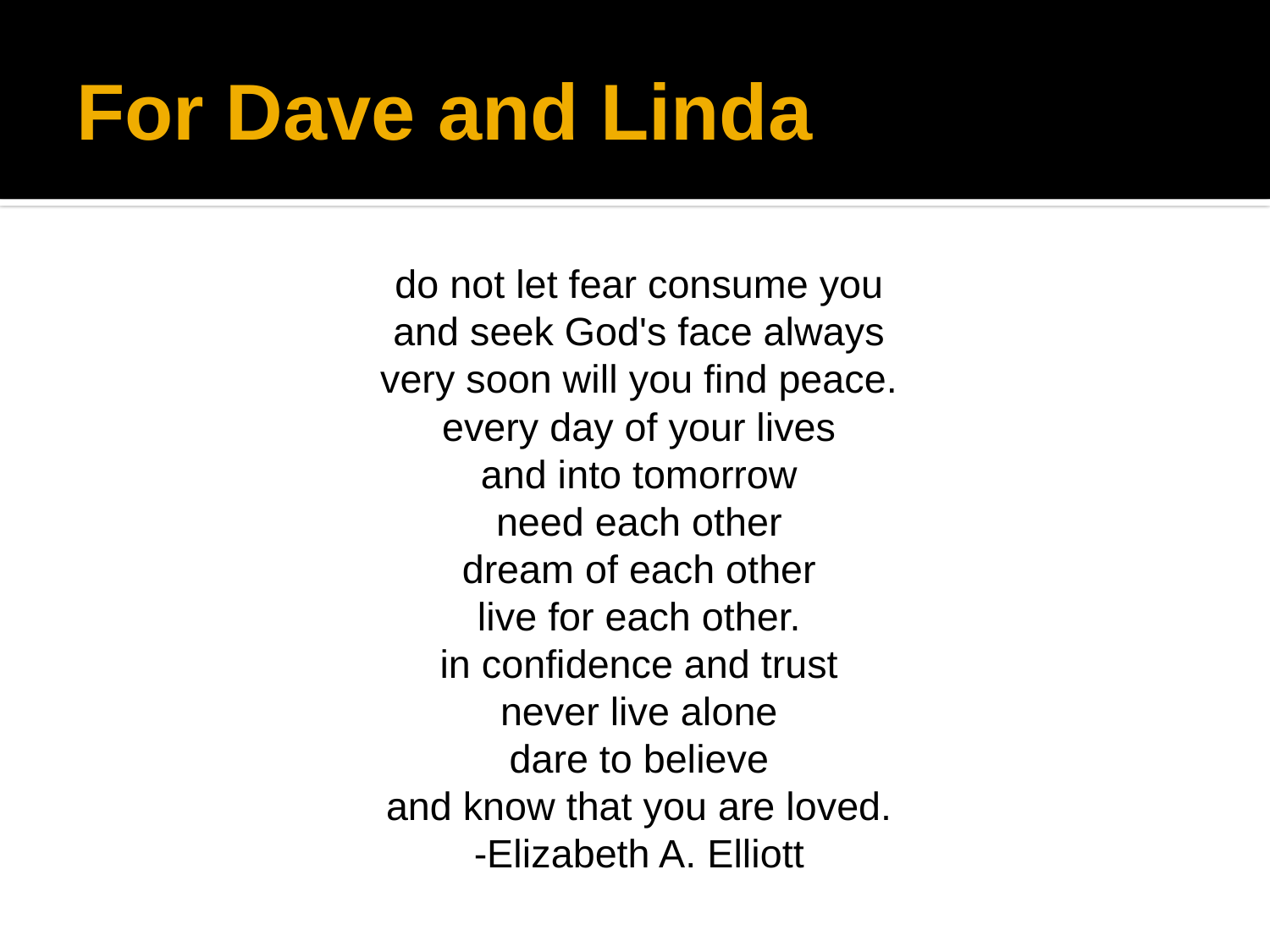

# For Dave and Linda
do not let fear consume you
and seek God's face always
very soon will you find peace.
every day of your lives
and into tomorrow
need each other
dream of each other
live for each other.
in confidence and trust
never live alone
dare to believe
and know that you are loved.
-Elizabeth A. Elliott